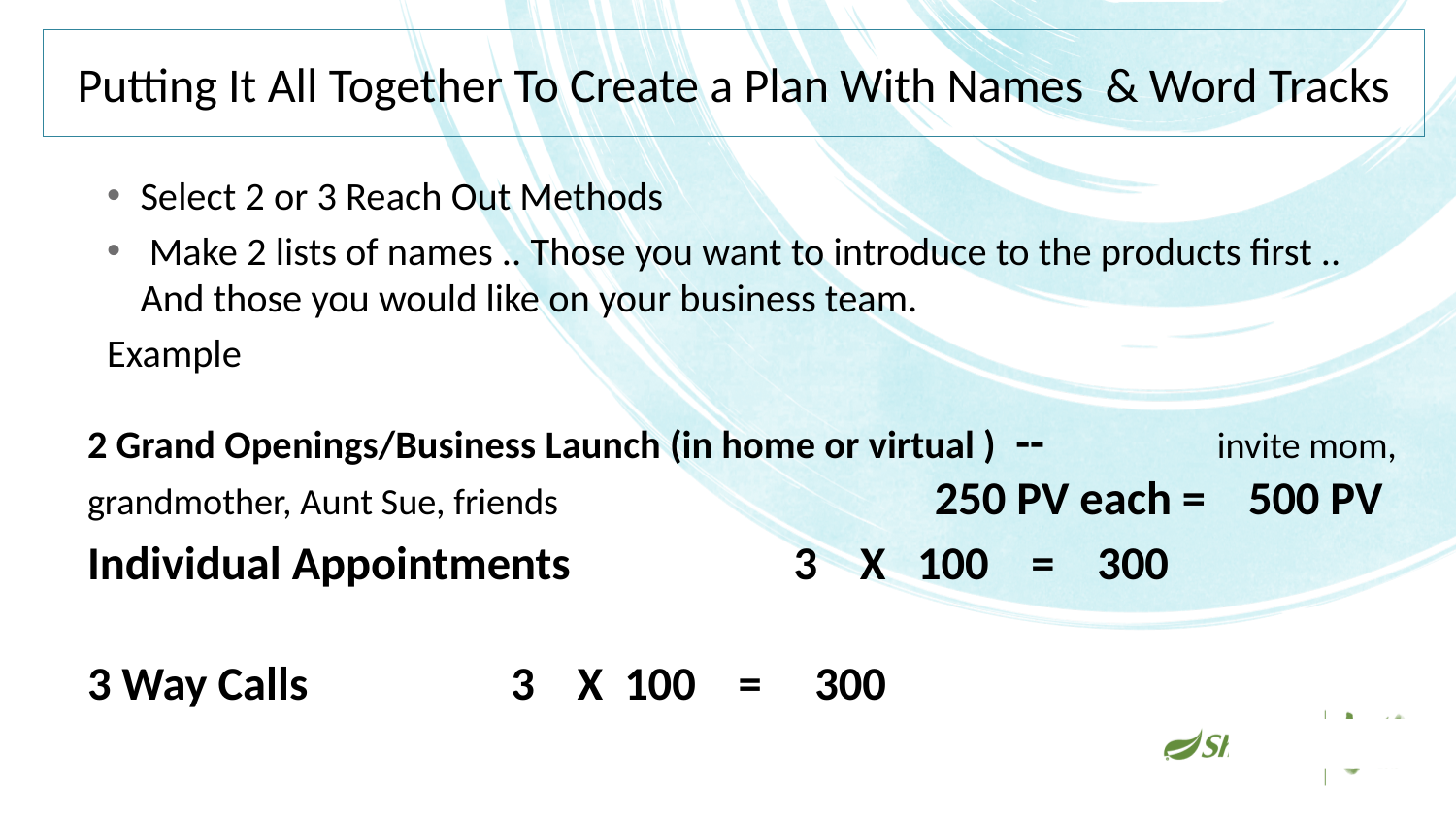

# Putting It All Together To Create a Plan With Names  & Word Tracks
Select 2 or 3 Reach Out Methods
 Make 2 lists of names .. Those you want to introduce to the products first .. And those you would like on your business team.
Example

2 Grand Openings/Business Launch (in home or virtual )  --			 	invite mom, grandmother, Aunt Sue, friends		       					250 PV each =    500 PV
Individual Appointments   	 	3    X   100    =    300
3 Way Calls 		     		3    X  100    =     300